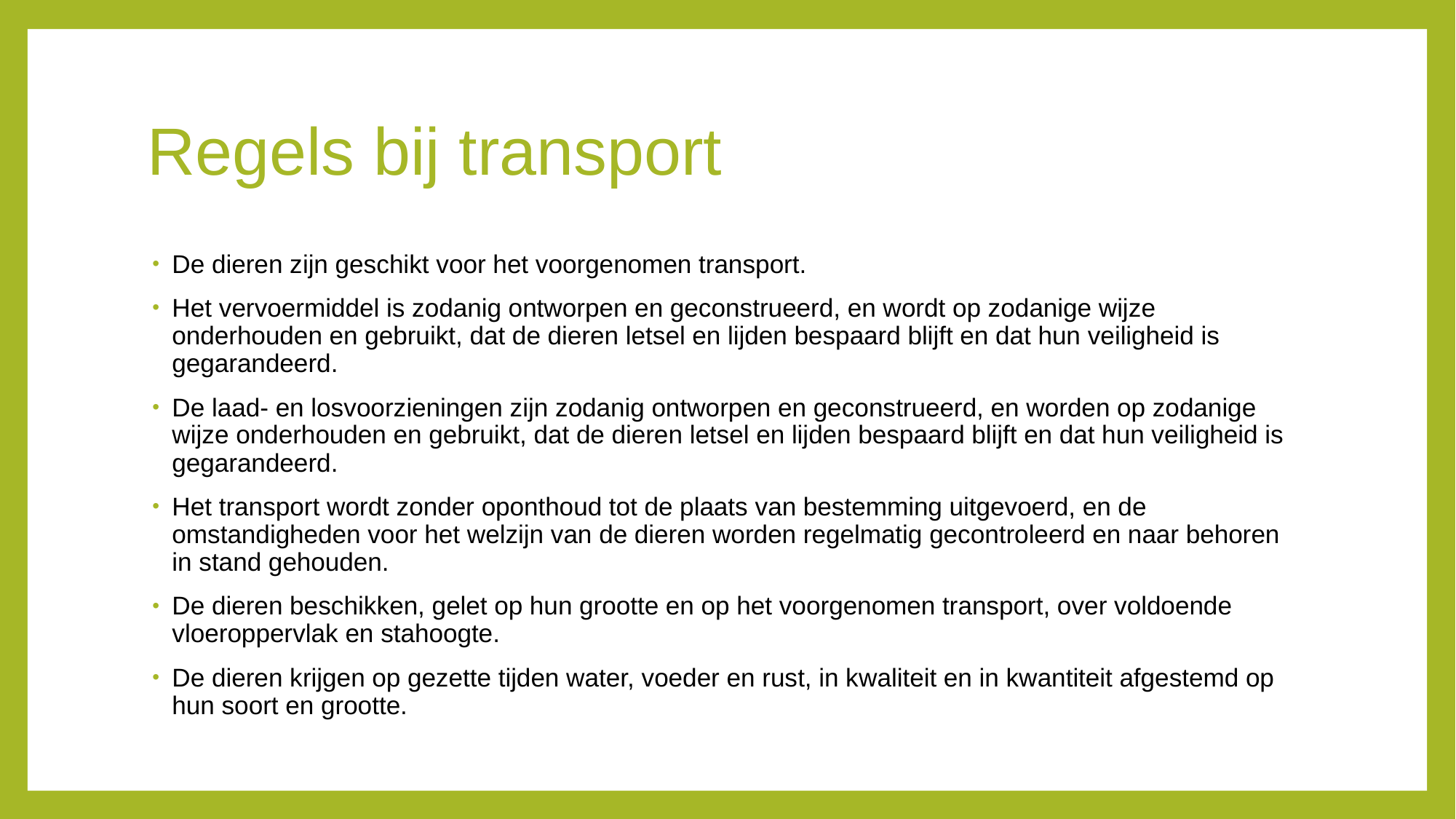

# Regels bij transport
De dieren zijn geschikt voor het voorgenomen transport.
Het vervoermiddel is zodanig ontworpen en geconstrueerd, en wordt op zodanige wijze onderhouden en gebruikt, dat de dieren letsel en lijden bespaard blijft en dat hun veiligheid is gegarandeerd.
De laad- en losvoorzieningen zijn zodanig ontworpen en geconstrueerd, en worden op zodanige wijze onderhouden en gebruikt, dat de dieren letsel en lijden bespaard blijft en dat hun veiligheid is gegarandeerd.
Het transport wordt zonder oponthoud tot de plaats van bestemming uitgevoerd, en de omstandigheden voor het welzijn van de dieren worden regelmatig gecontroleerd en naar behoren in stand gehouden.
De dieren beschikken, gelet op hun grootte en op het voorgenomen transport, over voldoende vloeroppervlak en stahoogte.
De dieren krijgen op gezette tijden water, voeder en rust, in kwaliteit en in kwantiteit afgestemd op hun soort en grootte.